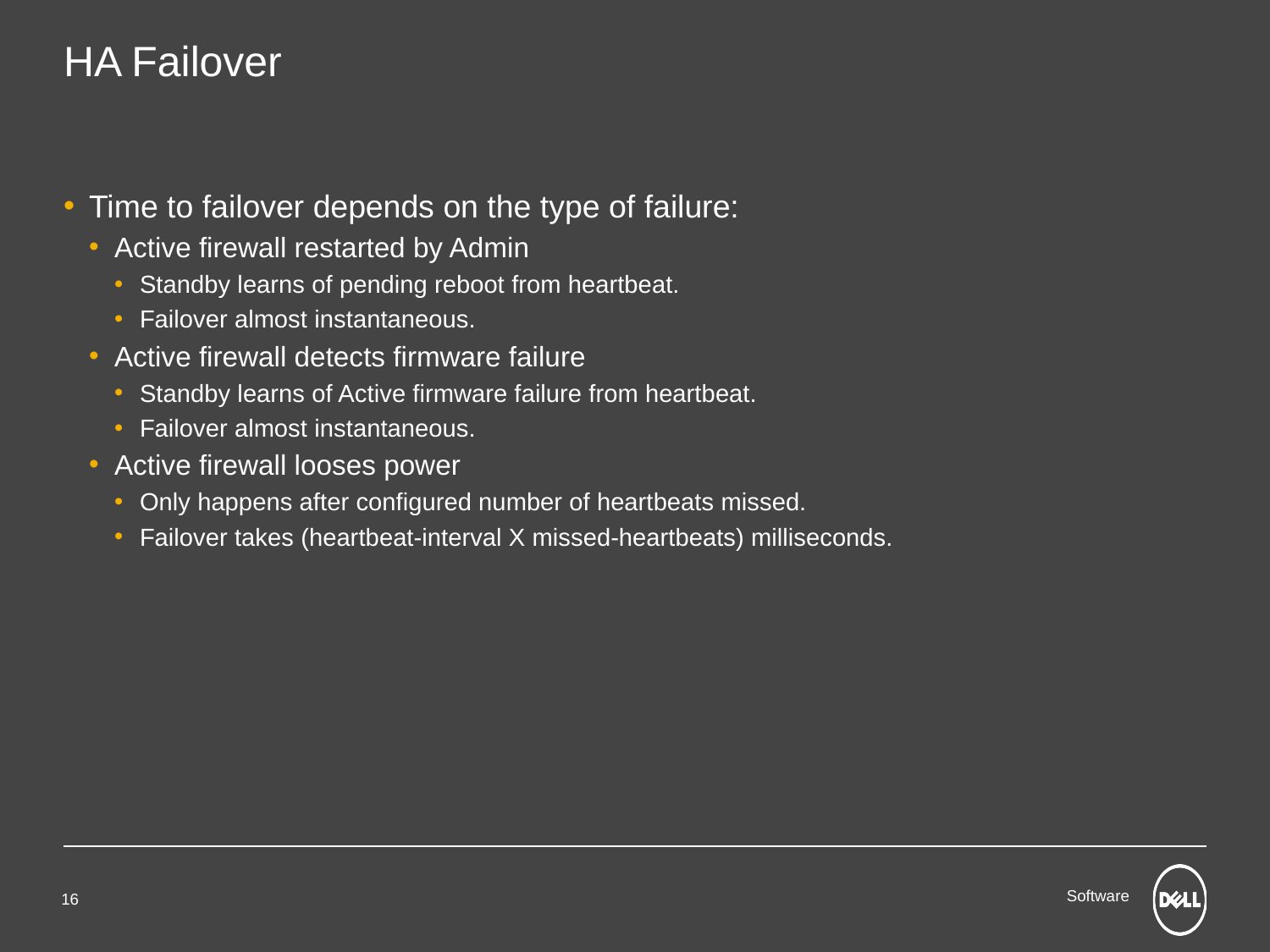

# HA Failover
Time to failover depends on the type of failure:
Active firewall restarted by Admin
Standby learns of pending reboot from heartbeat.
Failover almost instantaneous.
Active firewall detects firmware failure
Standby learns of Active firmware failure from heartbeat.
Failover almost instantaneous.
Active firewall looses power
Only happens after configured number of heartbeats missed.
Failover takes (heartbeat-interval X missed-heartbeats) milliseconds.